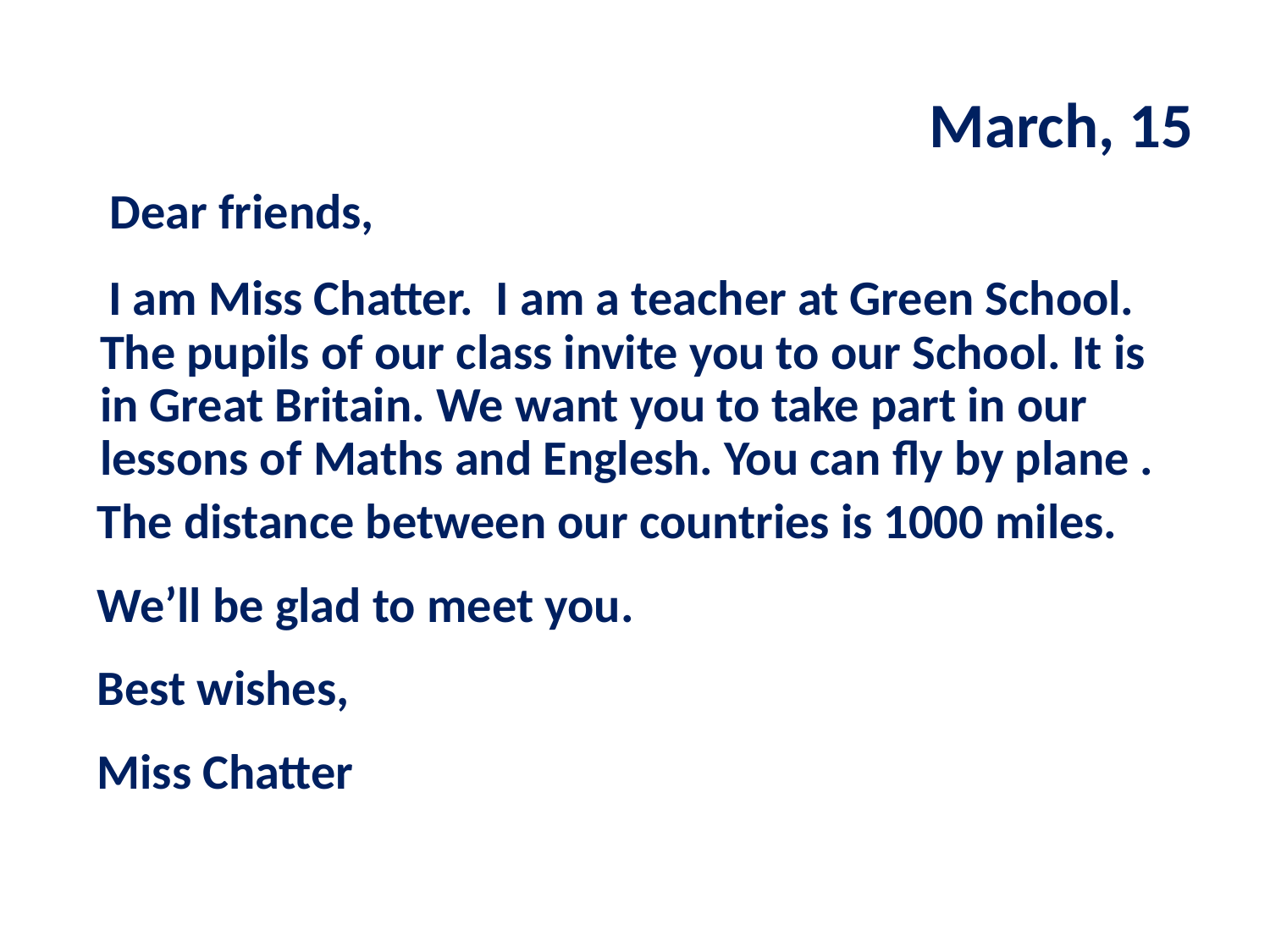

March, 15
    Dear friends,

     I am Miss Chatter.  I am a teacher at Green School. The pupils of our class invite you to our School. It is in Great Britain. We want you to take part in our lessons of Maths and Englesh. You can fly by plane .
    The distance between our countries is 1000 miles.

    We’ll be glad to meet you.

    Best wishes,

    Miss Chatter